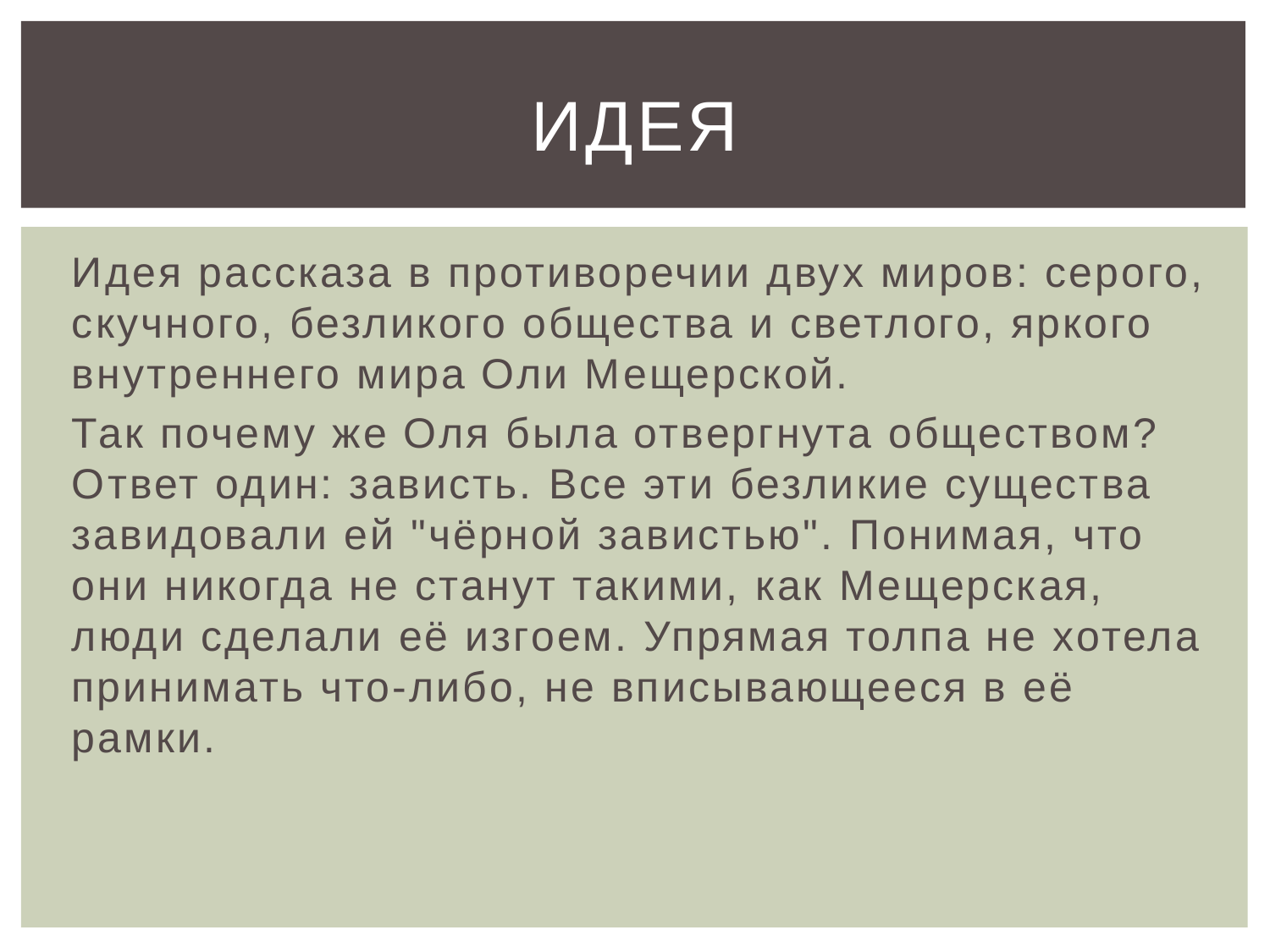

# Идея
Идея рассказа в противоречии двух миров: серого, скучного, безликого общества и светлого, яркого внутреннего мира Оли Мещерской.
Так почему же Оля была отвергнута обществом? Ответ один: зависть. Все эти безликие существа завидовали ей "чёрной завистью". Понимая, что они никогда не станут такими, как Мещерская, люди сделали её изгоем. Упрямая толпа не хотела принимать что-либо, не вписывающееся в её рамки.